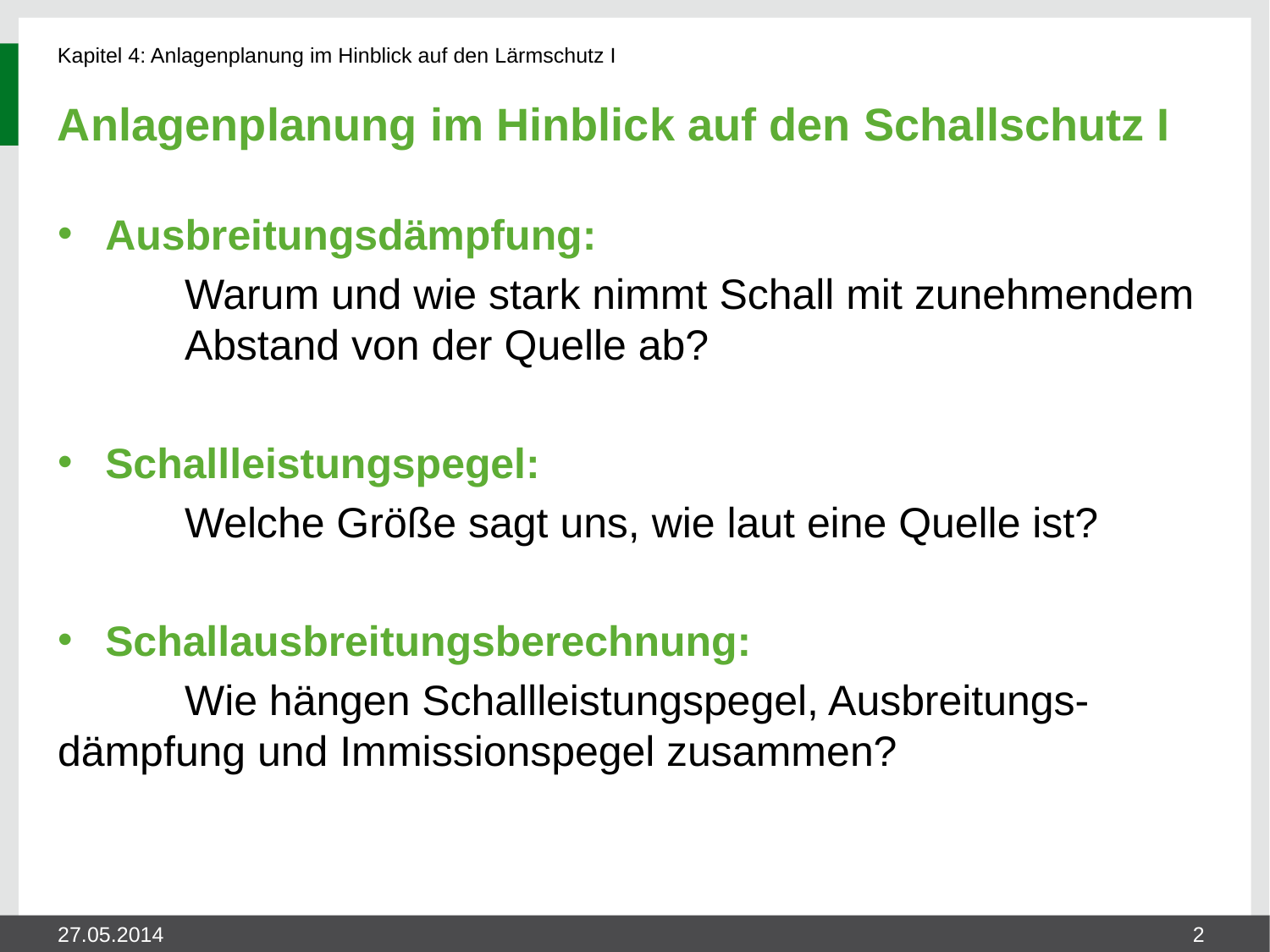

# Anlagenplanung im Hinblick auf den Schallschutz I
Ausbreitungsdämpfung:
	Warum und wie stark nimmt Schall mit zunehmendem 	Abstand von der Quelle ab?

Schallleistungspegel:
	Welche Größe sagt uns, wie laut eine Quelle ist?

Schallausbreitungsberechnung:
	Wie hängen Schallleistungspegel, Ausbreitungs-	dämpfung und Immissionspegel zusammen?
27.05.2014
2